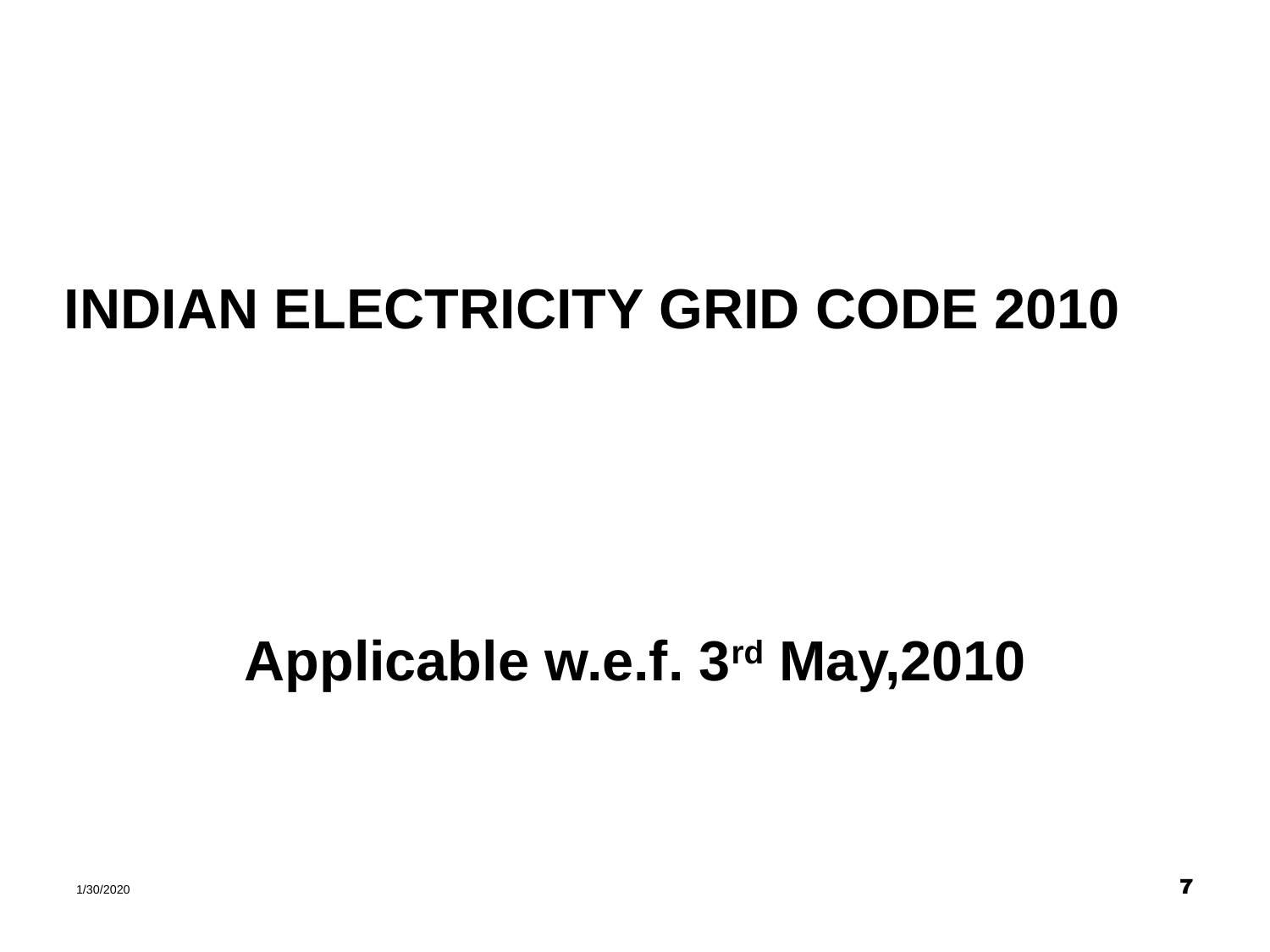

# INDIAN ELECTRICITY GRID CODE 2010

Applicable w.e.f. 3rd May,2010
1/30/2020
7